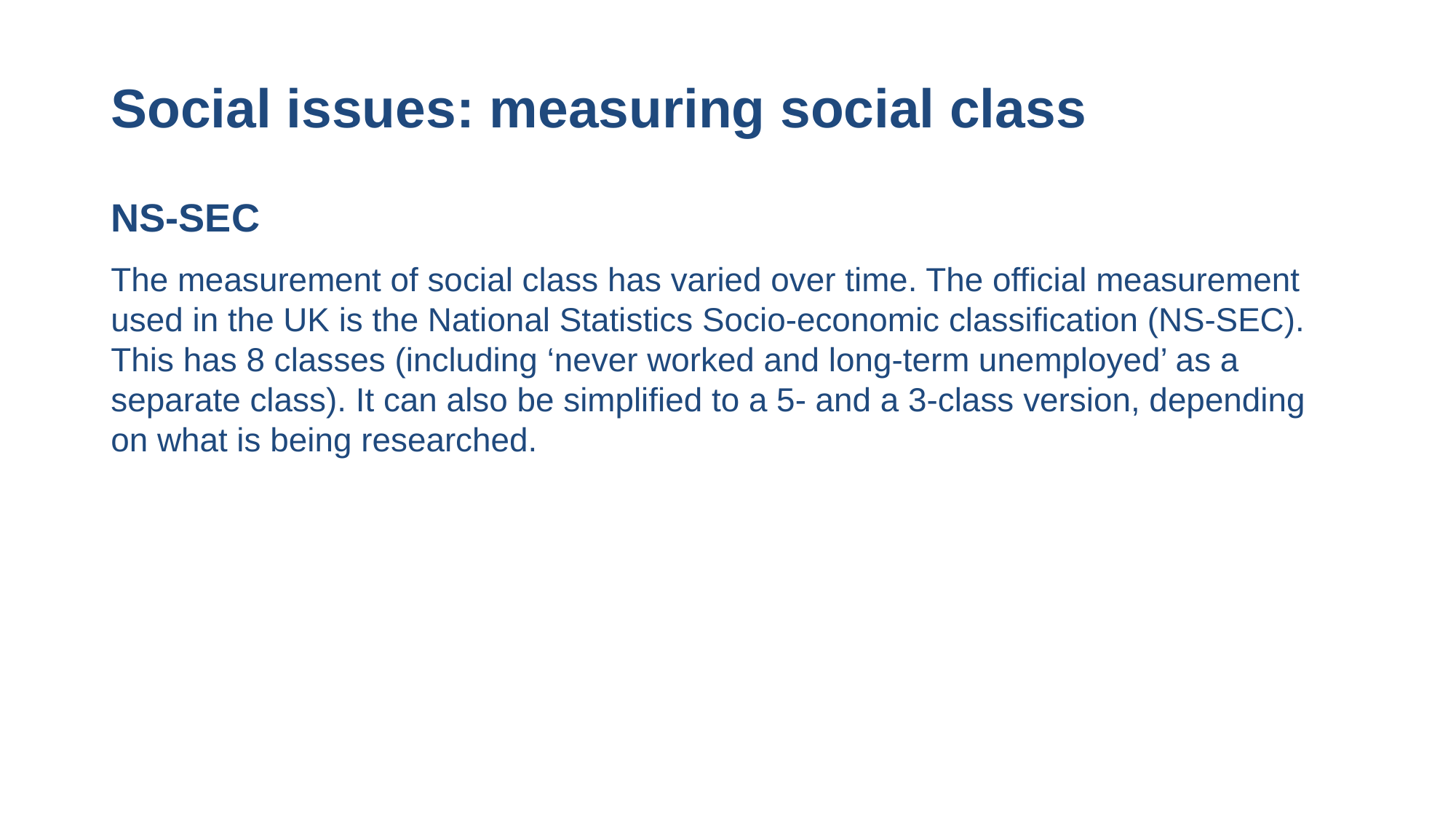

# Social issues: measuring social class
NS-SEC
The measurement of social class has varied over time. The official measurement used in the UK is the National Statistics Socio-economic classification (NS-SEC). This has 8 classes (including ‘never worked and long-term unemployed’ as a separate class). It can also be simplified to a 5- and a 3-class version, depending on what is being researched.